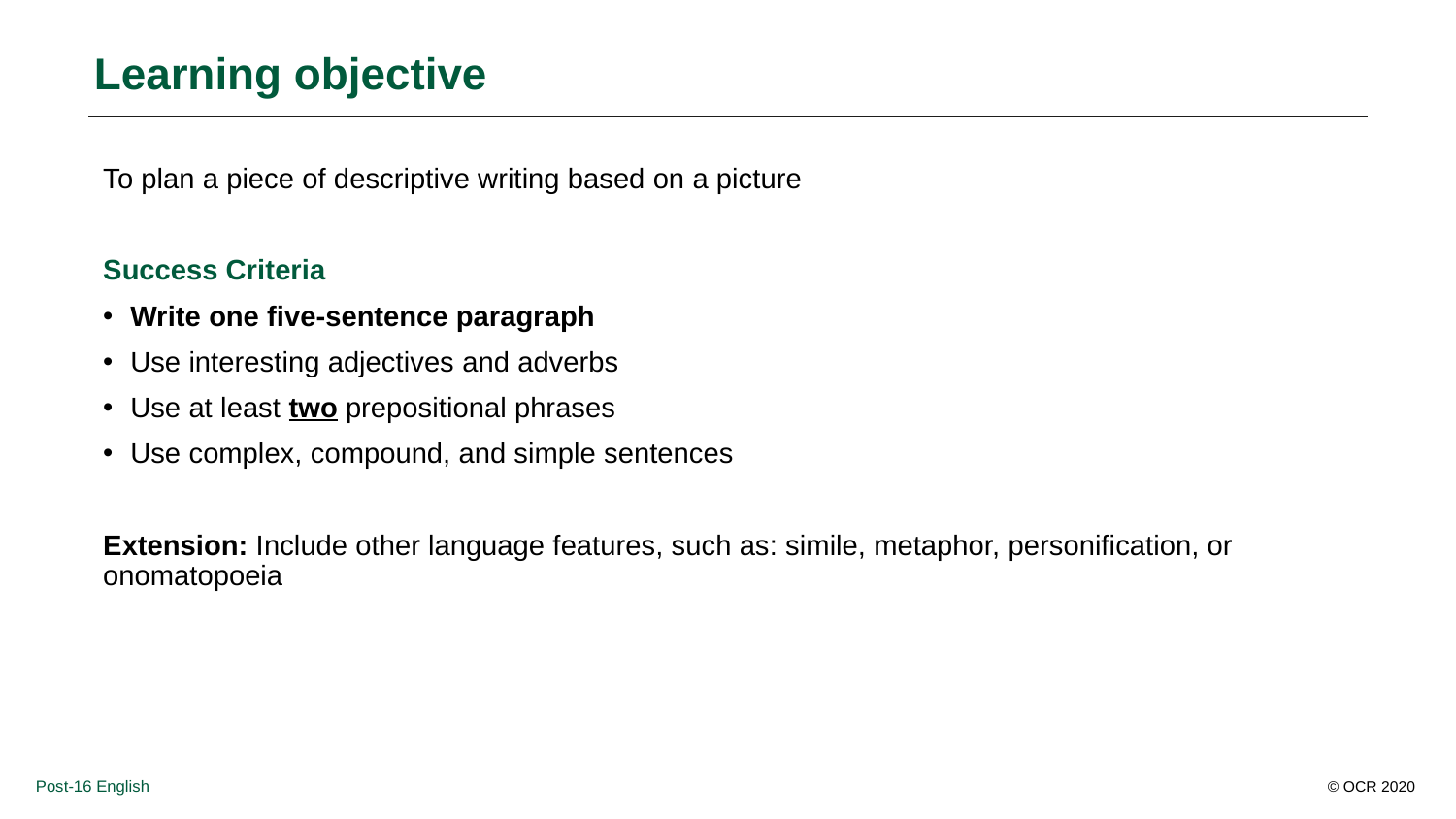

# Learning objective

To plan a piece of descriptive writing based on a picture

Success Criteria
Write one five-sentence paragraph
Use interesting adjectives and adverbs
Use at least two prepositional phrases
Use complex, compound, and simple sentences

Extension: Include other language features, such as: simile, metaphor, personification, or onomatopoeia

Post-16 English
© OCR 2020